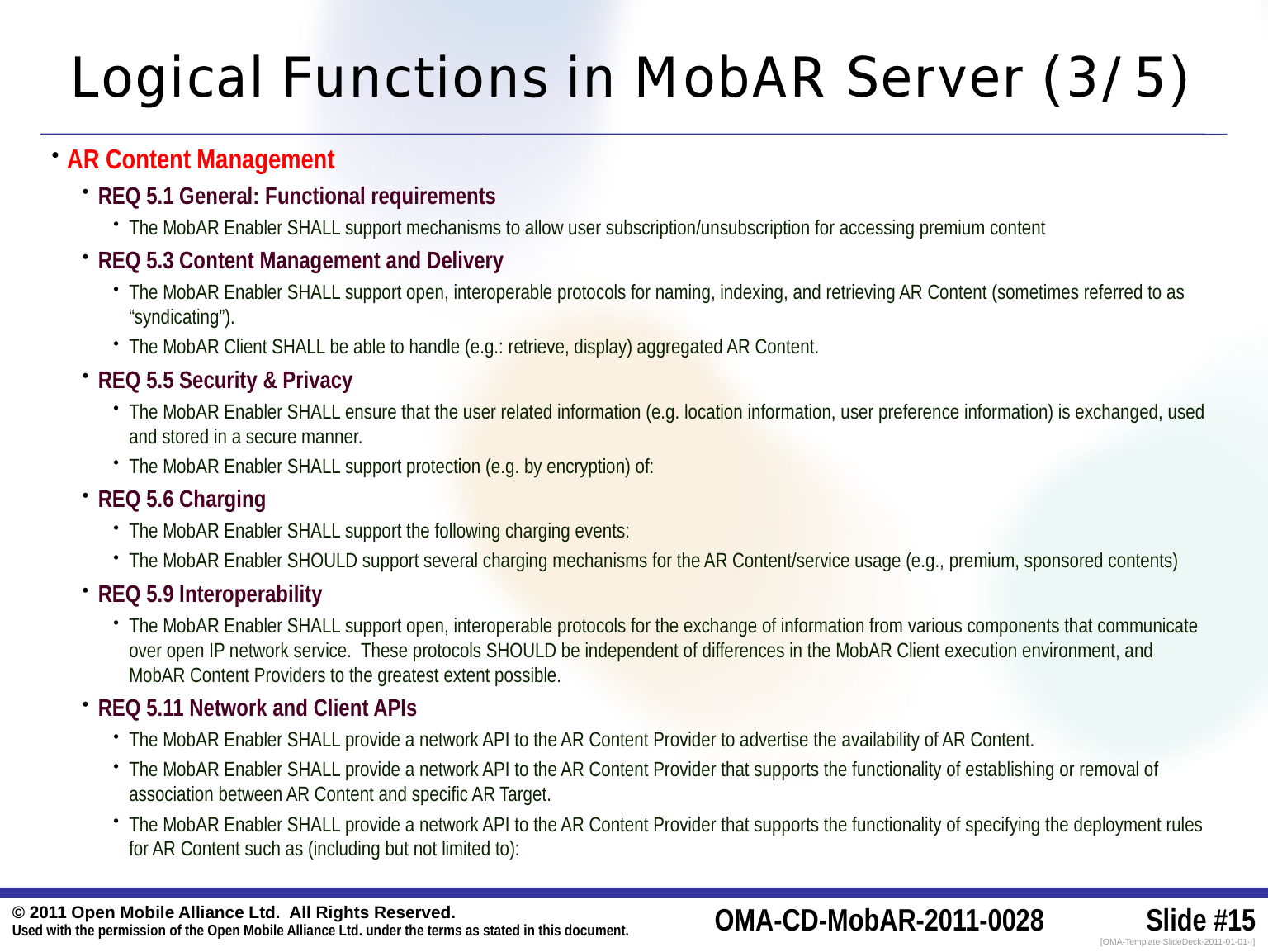

# Logical Functions in MobAR Server (3/5)
AR Content Management
REQ 5.1 General: Functional requirements
The MobAR Enabler SHALL support mechanisms to allow user subscription/unsubscription for accessing premium content
REQ 5.3 Content Management and Delivery
The MobAR Enabler SHALL support open, interoperable protocols for naming, indexing, and retrieving AR Content (sometimes referred to as “syndicating”).
The MobAR Client SHALL be able to handle (e.g.: retrieve, display) aggregated AR Content.
REQ 5.5 Security & Privacy
The MobAR Enabler SHALL ensure that the user related information (e.g. location information, user preference information) is exchanged, used and stored in a secure manner.
The MobAR Enabler SHALL support protection (e.g. by encryption) of:
REQ 5.6 Charging
The MobAR Enabler SHALL support the following charging events:
The MobAR Enabler SHOULD support several charging mechanisms for the AR Content/service usage (e.g., premium, sponsored contents)
REQ 5.9 Interoperability
The MobAR Enabler SHALL support open, interoperable protocols for the exchange of information from various components that communicate over open IP network service.  These protocols SHOULD be independent of differences in the MobAR Client execution environment, and MobAR Content Providers to the greatest extent possible.
REQ 5.11 Network and Client APIs
The MobAR Enabler SHALL provide a network API to the AR Content Provider to advertise the availability of AR Content.
The MobAR Enabler SHALL provide a network API to the AR Content Provider that supports the functionality of establishing or removal of association between AR Content and specific AR Target.
The MobAR Enabler SHALL provide a network API to the AR Content Provider that supports the functionality of specifying the deployment rules for AR Content such as (including but not limited to):